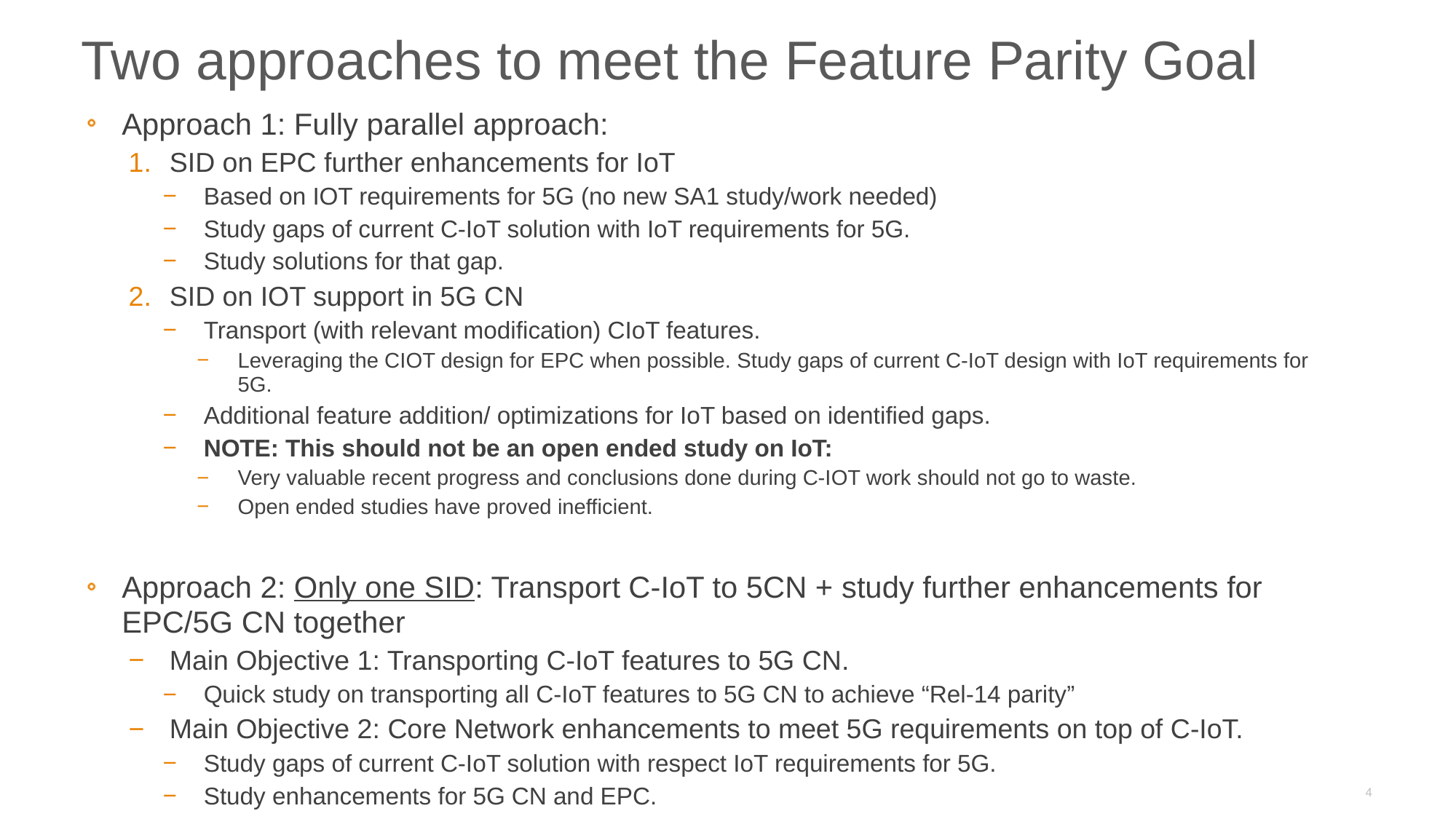

# Two approaches to meet the Feature Parity Goal
Approach 1: Fully parallel approach:
SID on EPC further enhancements for IoT
Based on IOT requirements for 5G (no new SA1 study/work needed)
Study gaps of current C-IoT solution with IoT requirements for 5G.
Study solutions for that gap.
SID on IOT support in 5G CN
Transport (with relevant modification) CIoT features.
Leveraging the CIOT design for EPC when possible. Study gaps of current C-IoT design with IoT requirements for 5G.
Additional feature addition/ optimizations for IoT based on identified gaps.
NOTE: This should not be an open ended study on IoT:
Very valuable recent progress and conclusions done during C-IOT work should not go to waste.
Open ended studies have proved inefficient.

Approach 2: Only one SID: Transport C-IoT to 5CN + study further enhancements for EPC/5G CN together
Main Objective 1: Transporting C-IoT features to 5G CN.
Quick study on transporting all C-IoT features to 5G CN to achieve “Rel-14 parity”
Main Objective 2: Core Network enhancements to meet 5G requirements on top of C-IoT.
Study gaps of current C-IoT solution with respect IoT requirements for 5G.
Study enhancements for 5G CN and EPC.